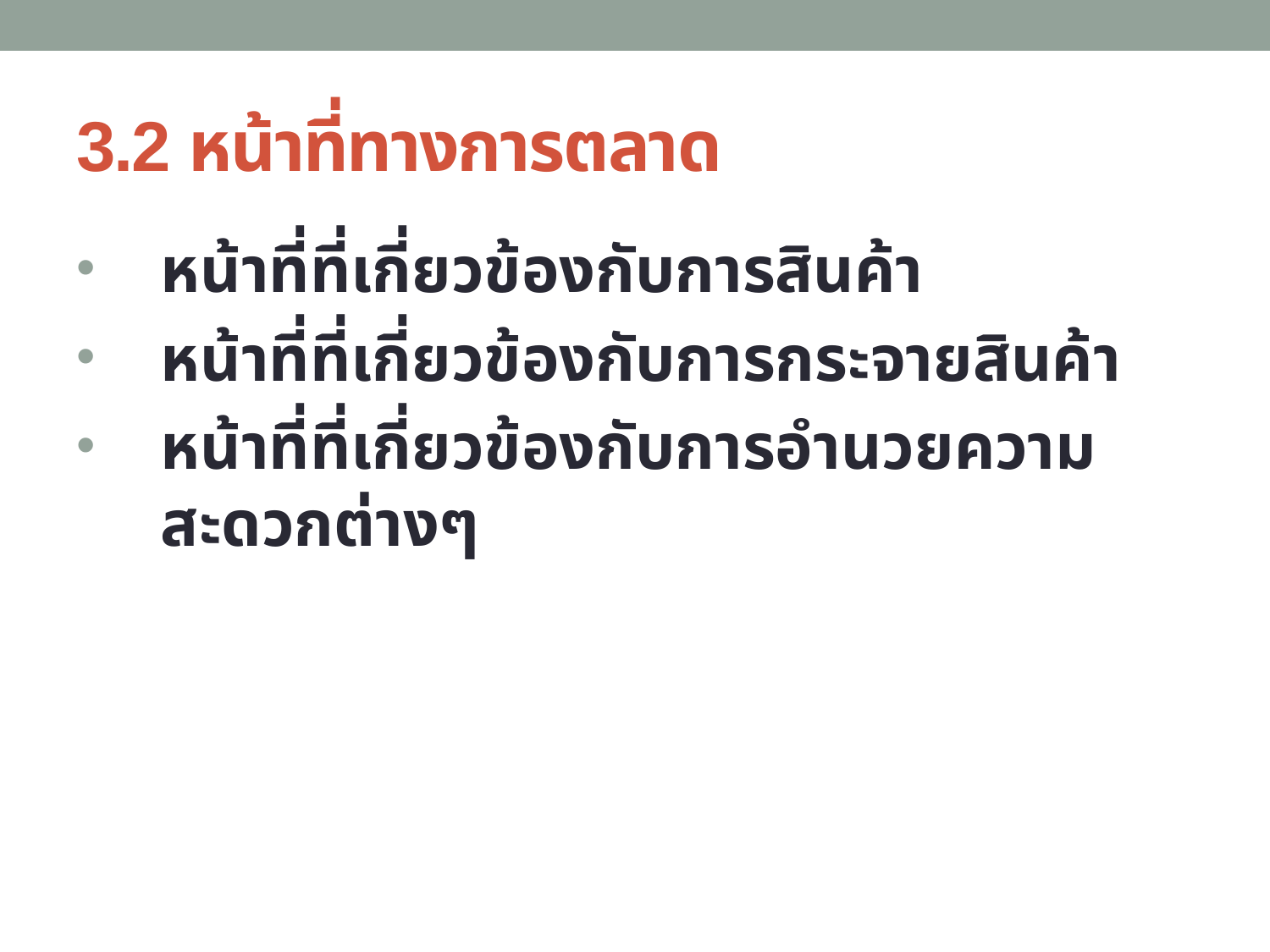

# 3.2 หน้าที่ทางการตลาด
หน้าที่ที่เกี่ยวข้องกับการสินค้า
หน้าที่ที่เกี่ยวข้องกับการกระจายสินค้า
หน้าที่ที่เกี่ยวข้องกับการอำนวยความสะดวกต่างๆ